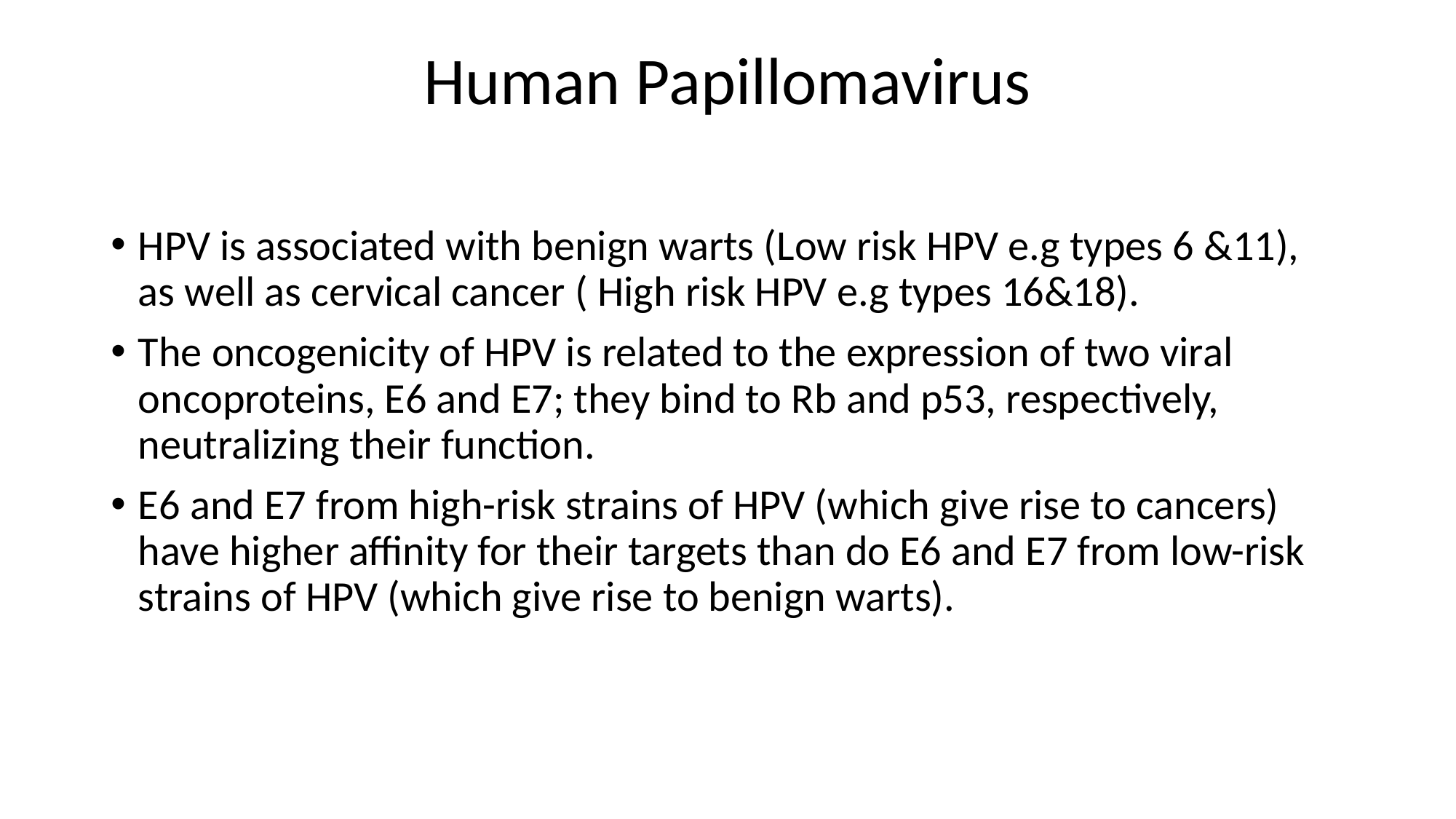

# Human Papillomavirus
HPV is associated with benign warts (Low risk HPV e.g types 6 &11), as well as cervical cancer ( High risk HPV e.g types 16&18).
The oncogenicity of HPV is related to the expression of two viral oncoproteins, E6 and E7; they bind to Rb and p53, respectively, neutralizing their function.
E6 and E7 from high-risk strains of HPV (which give rise to cancers) have higher affinity for their targets than do E6 and E7 from low-risk strains of HPV (which give rise to benign warts).